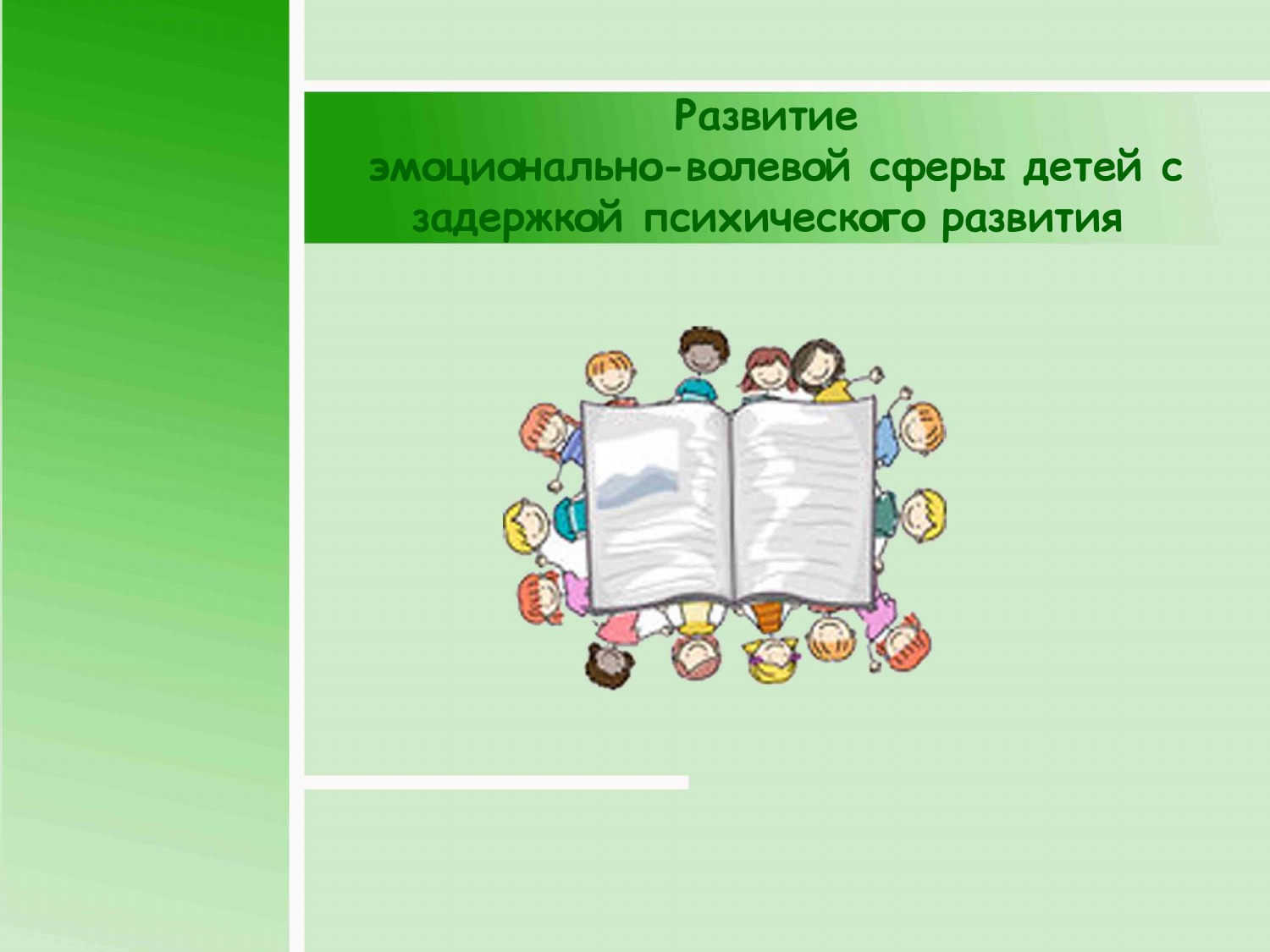

# Развитие эмоционально-волевой сферы детей с задержкой психического развития